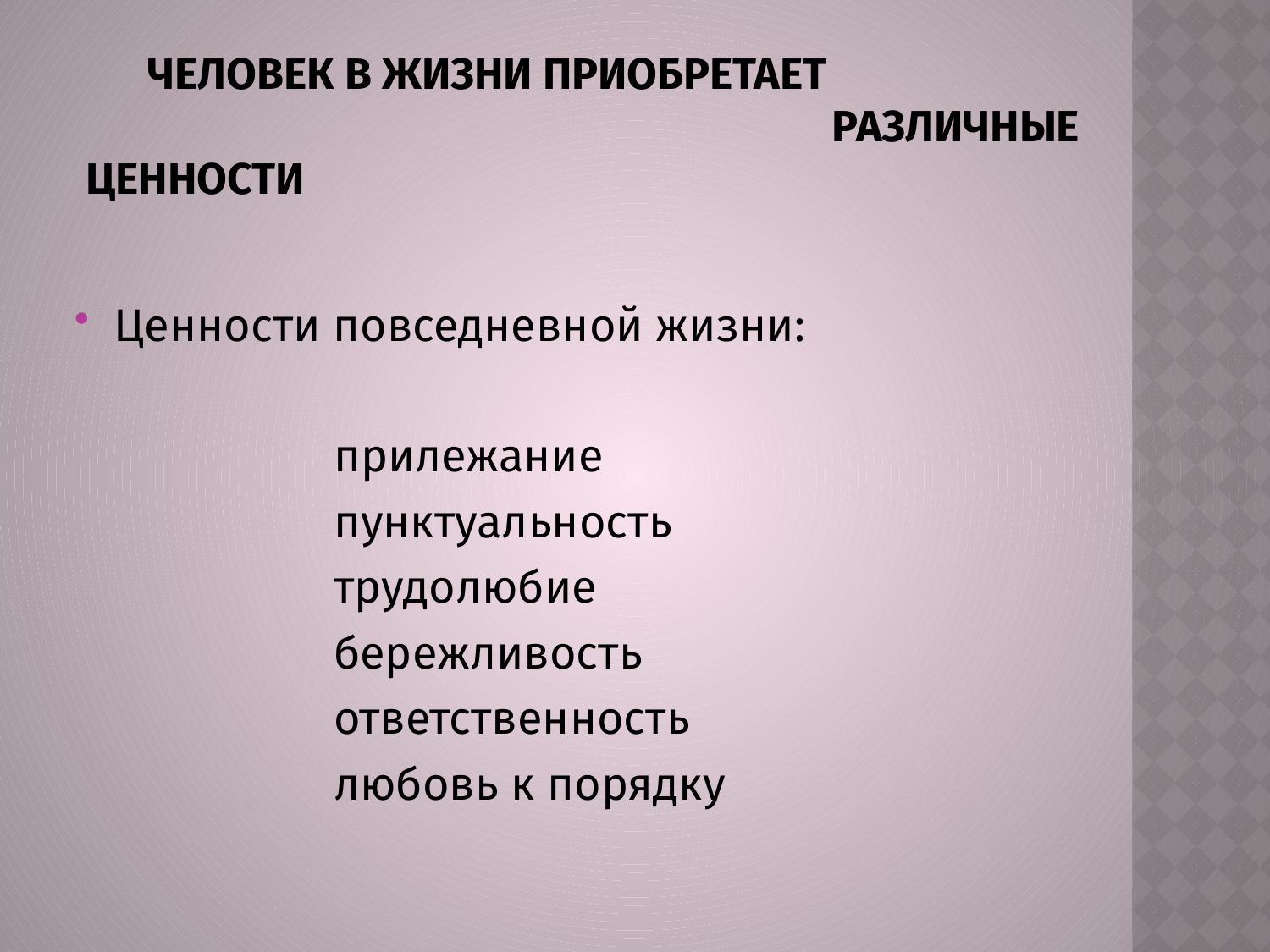

# Человек в жизни приобретает                                                                                                      различные ценности

Ценности повседневной жизни:

                     прилежание
                     пунктуальность
                     трудолюбие
                     бережливость
                     ответственность
                     любовь к порядку